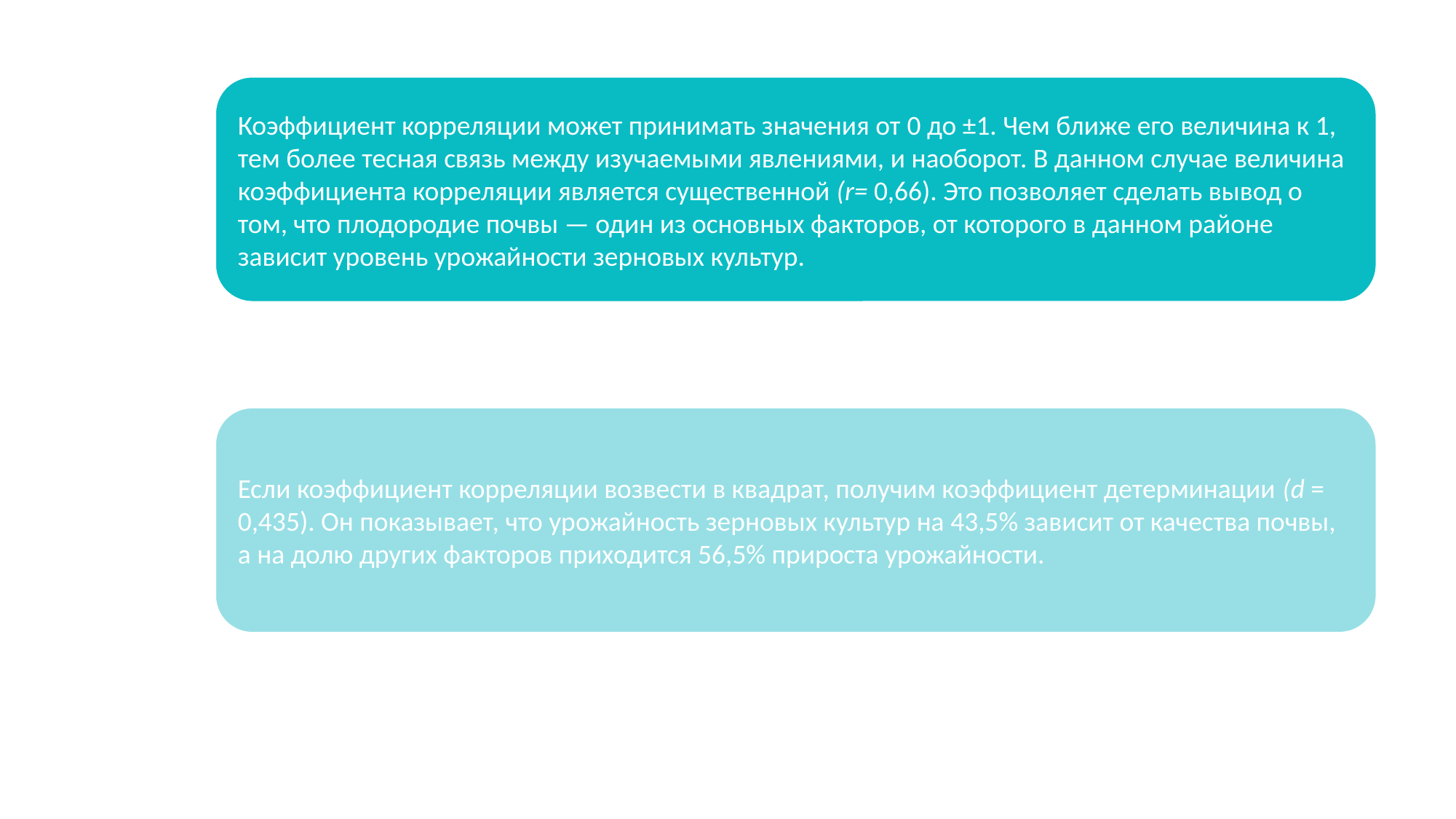

Коэффициент корреляции может принимать значения от 0 до ±1. Чем ближе его величина к 1, тем более тесная связь между изучаемыми явлениями, и наоборот. В данном случае величина коэффициента корреляции является существенной (r= 0,66). Это позволяет сделать вывод о том, что плодородие почвы — один из основных факторов, от которого в данном районе зависит уровень урожайности зерновых культур.
Если коэффициент корреляции возвести в квадрат, получим коэффициент детерминации (d = 0,435). Он показывает, что урожайность зерновых культур на 43,5% зависит от качества почвы, а на долю других факторов приходится 56,5% прироста урожайности.